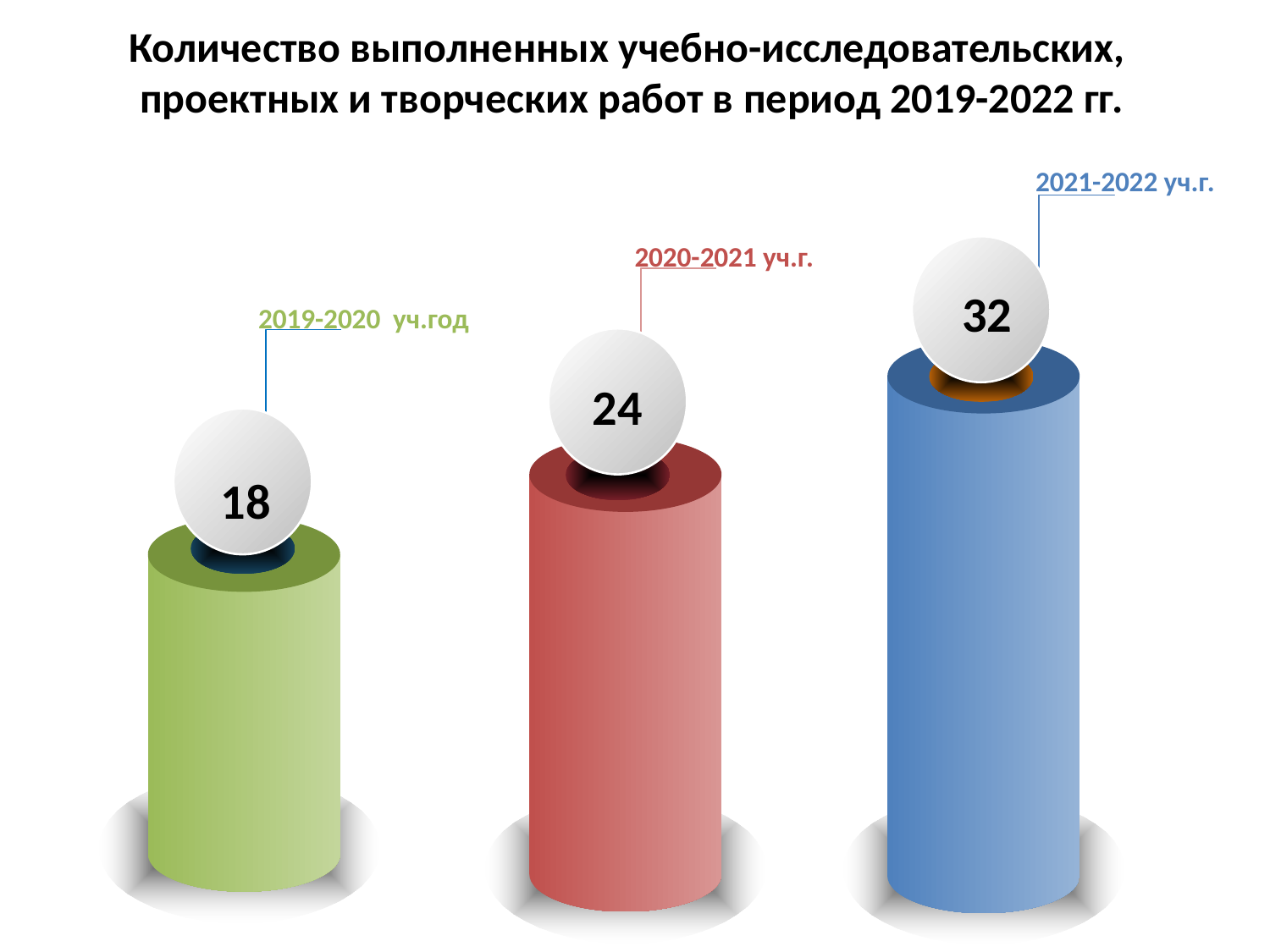

Количество выполненных учебно-исследовательских,
проектных и творческих работ в период 2019-2022 гг.
2021-2022 уч.г.

2020-2021 уч.г.

32
2019-2020  уч.год

24
18